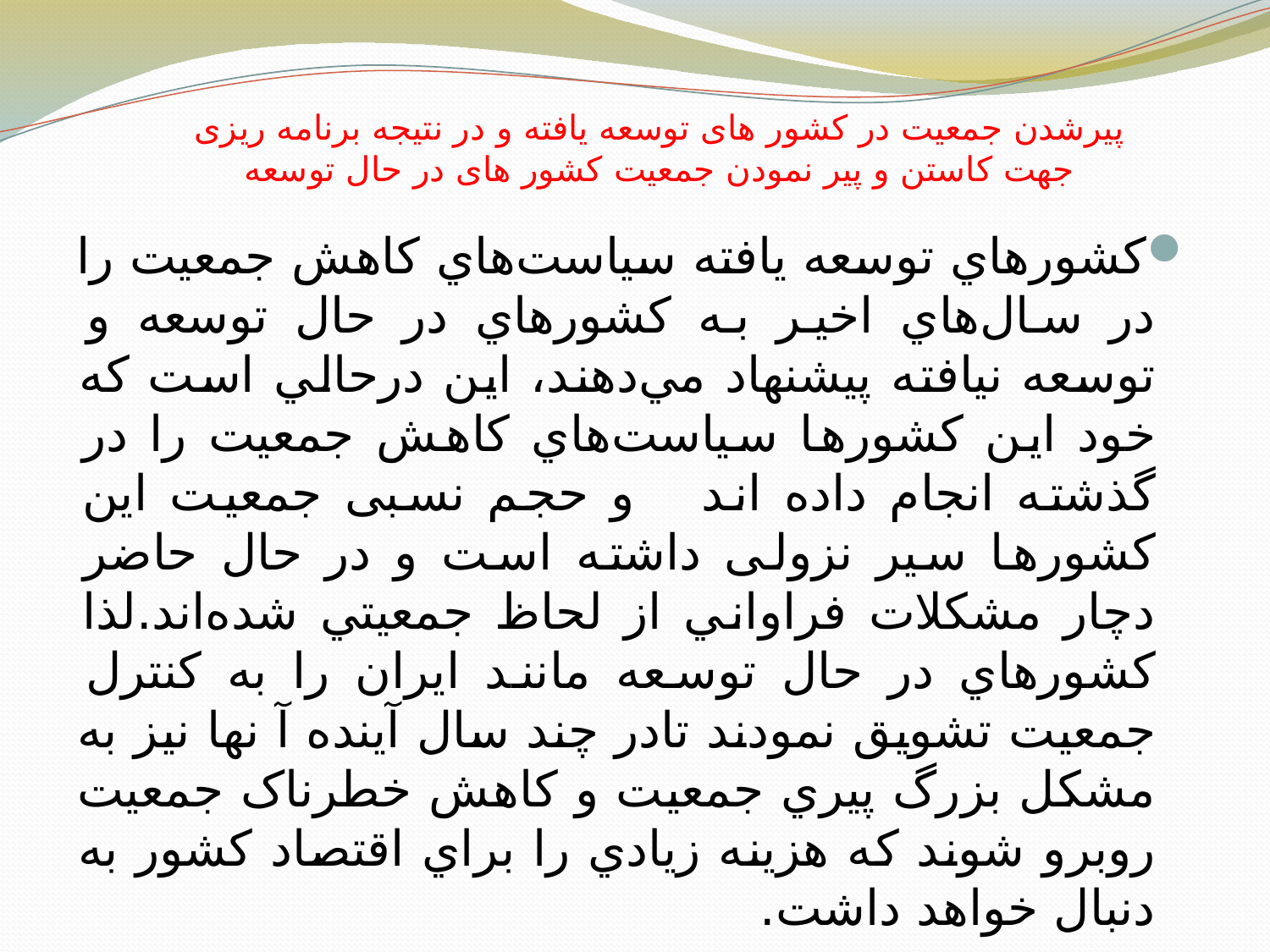

# پیرشدن جمعیت در کشور های توسعه یافته و در نتیجه برنامه ریزی جهت کاستن و پیر نمودن جمعیت کشور های در حال توسعه
کشورهاي توسعه يافته سياست‌هاي کاهش جمعيت را در سال‌هاي اخير به کشورهاي در حال توسعه و توسعه نيافته پيشنهاد مي‌دهند، اين درحالي است که خود اين کشورها سياست‌هاي کاهش جمعيت را در گذشته انجام داده اند   و حجم نسبی جمعيت این کشورها سير نزولی داشته است و در حال حاضر دچار مشکلات فراواني از لحاظ جمعيتي شده‌اند.لذا کشورهاي در حال توسعه مانند ايران را به کنترل جمعیت تشویق نمودند تادر چند سال آينده آ نها نیز به مشکل بزرگ پيري جمعيت و کاهش خطرناک جمعيت روبرو شوند كه هزينه زيادي را براي اقتصاد كشور به دنبال خواهد داشت.